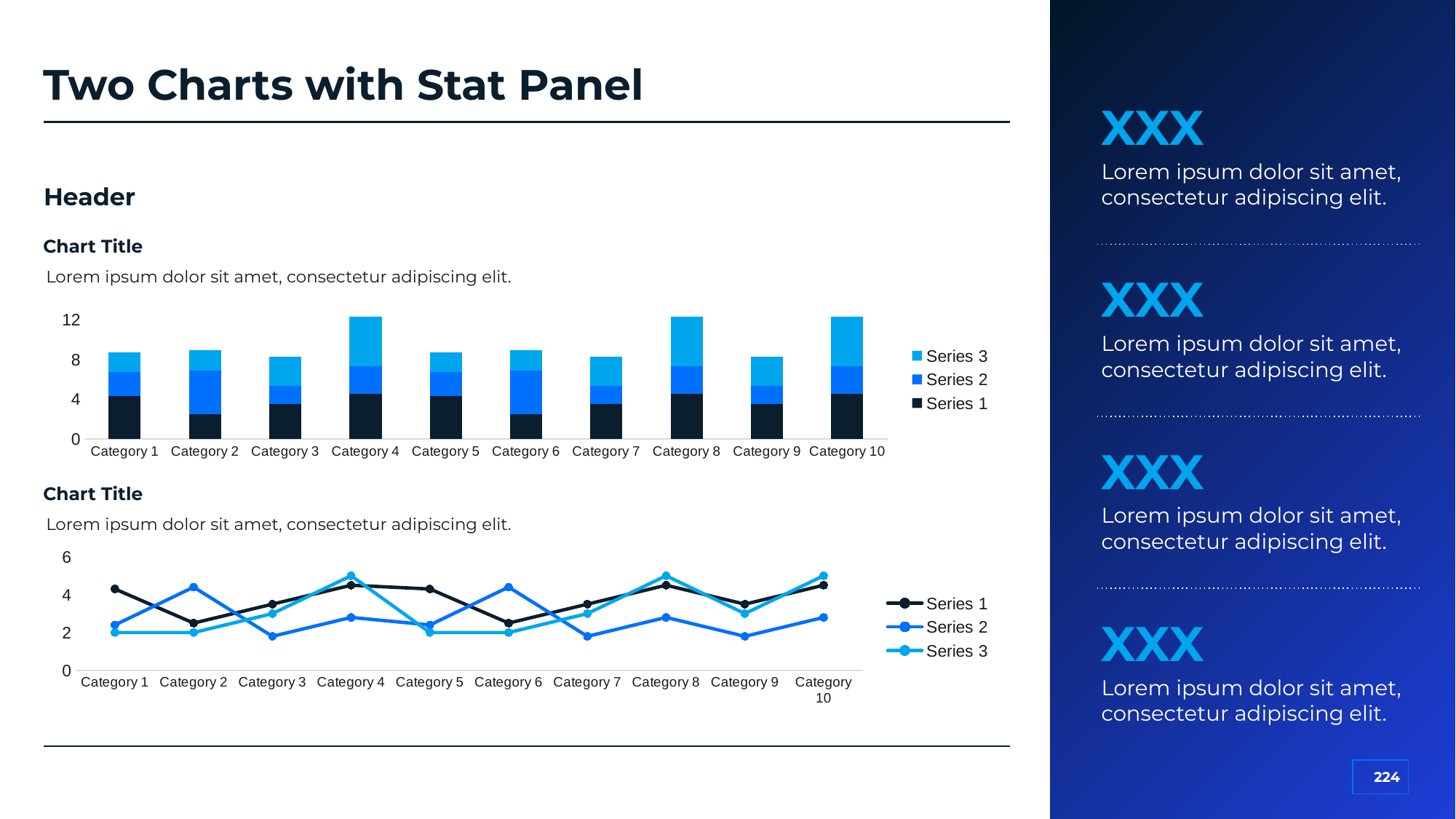

# Two Charts with Stat Panel
XXX
Lorem ipsum dolor sit amet, consectetur adipiscing elit.
Header
Chart Title
Lorem ipsum dolor sit amet, consectetur adipiscing elit.
XXX
Lorem ipsum dolor sit amet, consectetur adipiscing elit.

### Chart

| Category | Series 1 | Series 2 | Series 3 |
|---|---|---|---|
| Category 1 | 4.3 | 2.4 | 2.0 |
| Category 2 | 2.5 | 4.4 | 2.0 |
| Category 3 | 3.5 | 1.8 | 3.0 |
| Category 4 | 4.5 | 2.8 | 5.0 |
| Category 5 | 4.3 | 2.4 | 2.0 |
| Category 6 | 2.5 | 4.4 | 2.0 |
| Category 7 | 3.5 | 1.8 | 3.0 |
| Category 8 | 4.5 | 2.8 | 5.0 |
| Category 9 | 3.5 | 1.8 | 3.0 |
| Category 10 | 4.5 | 2.8 | 5.0 |
XXX
Lorem ipsum dolor sit amet, consectetur adipiscing elit.
Chart Title
Lorem ipsum dolor sit amet, consectetur adipiscing elit.

### Chart

| Category | Series 1 | Series 2 | Series 3 |
|---|---|---|---|
| Category 1 | 4.3 | 2.4 | 2.0 |
| Category 2 | 2.5 | 4.4 | 2.0 |
| Category 3 | 3.5 | 1.8 | 3.0 |
| Category 4 | 4.5 | 2.8 | 5.0 |
| Category 5 | 4.3 | 2.4 | 2.0 |
| Category 6 | 2.5 | 4.4 | 2.0 |
| Category 7 | 3.5 | 1.8 | 3.0 |
| Category 8 | 4.5 | 2.8 | 5.0 |
| Category 9 | 3.5 | 1.8 | 3.0 |
| Category 10 | 4.5 | 2.8 | 5.0 |
XXX
Lorem ipsum dolor sit amet, consectetur adipiscing elit.
224